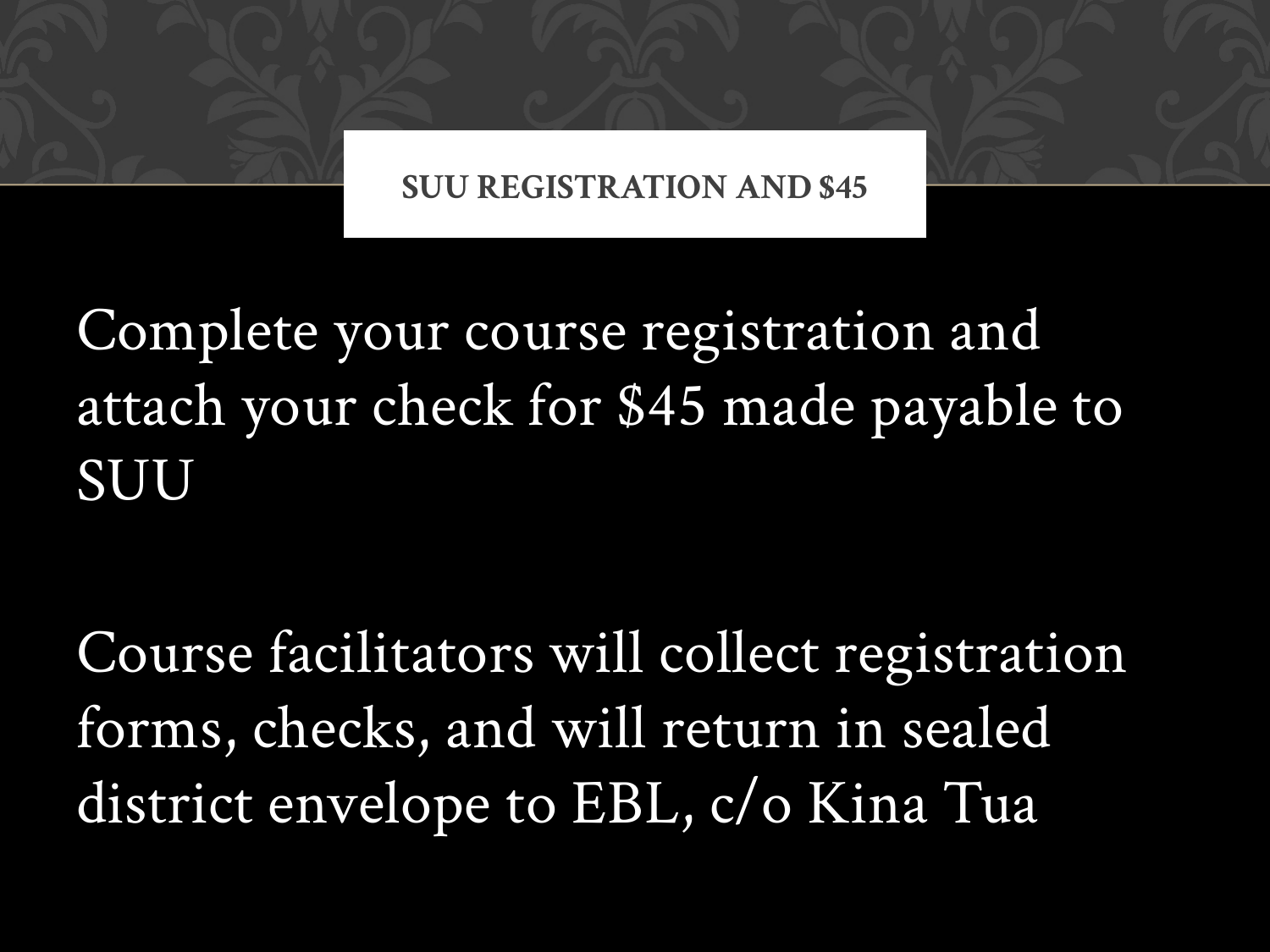

# SUU Registration and $45
Complete your course registration and attach your check for $45 made payable to SUU

Course facilitators will collect registration forms, checks, and will return in sealed district envelope to EBL, c/o Kina Tua